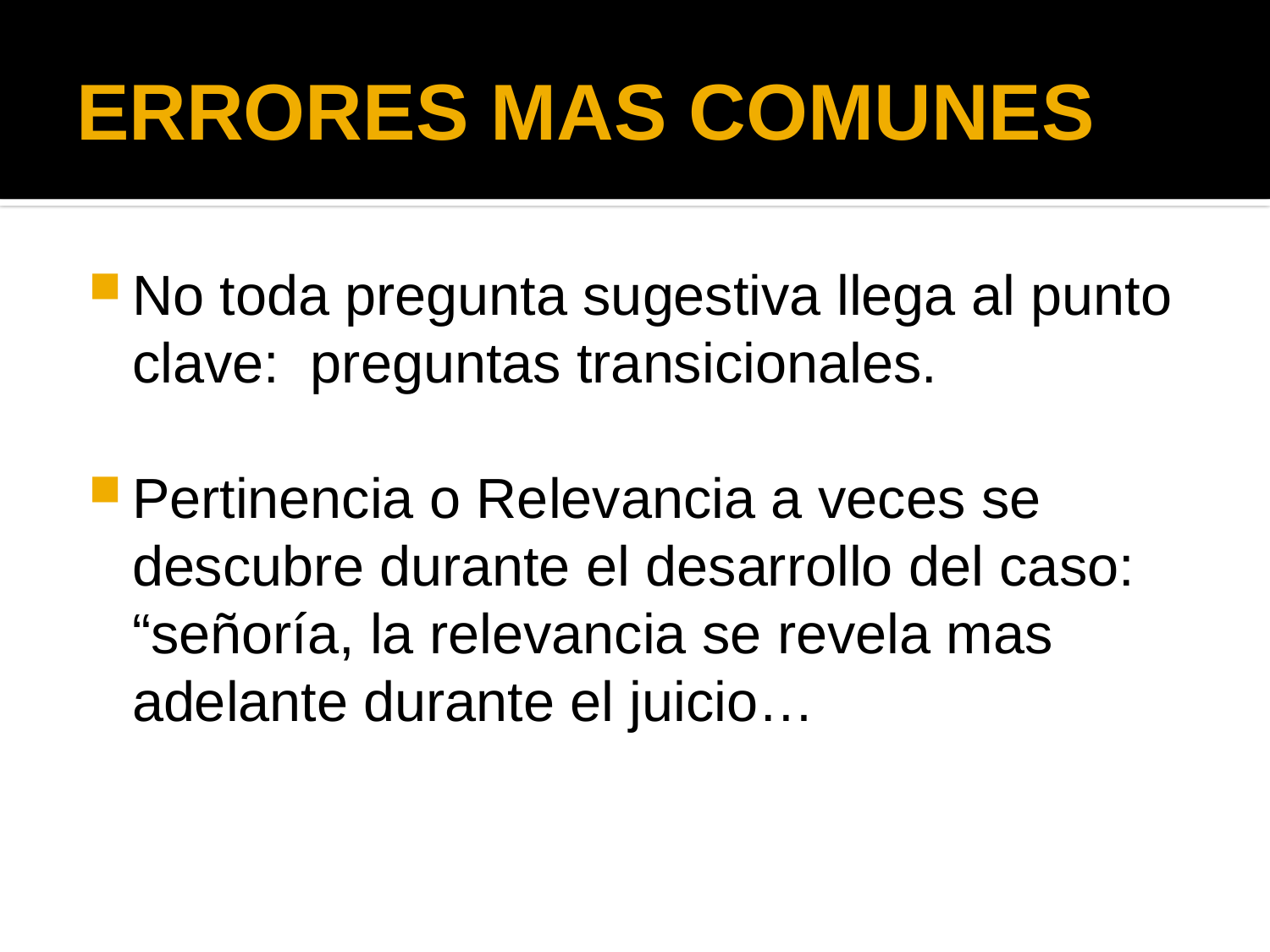

# ERRORES MAS COMUNES
No toda pregunta sugestiva llega al punto clave:  preguntas transicionales.

Pertinencia o Relevancia a veces se descubre durante el desarrollo del caso: “señoría, la relevancia se revela mas adelante durante el juicio…